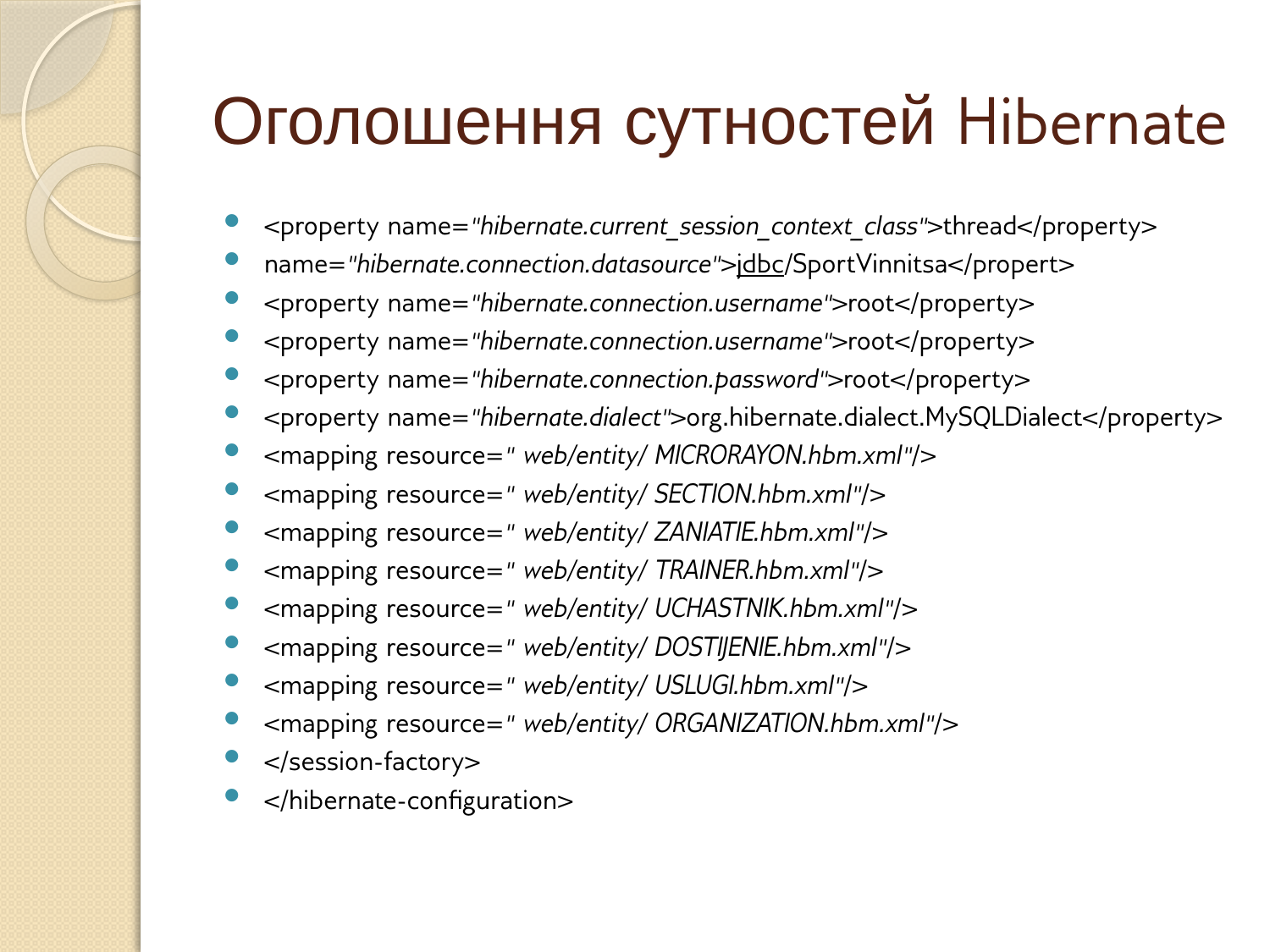

# Оголошення сутностей Hibernate
<property name="hibernate.current_session_context_class">thread</property>
name="hibernate.connection.datasource">jdbc/SportVinnitsa</propert>
<property name="hibernate.connection.username">root</property>
<property name="hibernate.connection.username">root</property>
<property name="hibernate.connection.password">root</property>
<property name="hibernate.dialect">org.hibernate.dialect.MySQLDialect</property>
<mapping resource=" web/entity/ MICRORAYON.hbm.xml"/>
<mapping resource=" web/entity/ SECTION.hbm.xml"/>
<mapping resource=" web/entity/ ZANIATIE.hbm.xml"/>
<mapping resource=" web/entity/ TRAINER.hbm.xml"/>
<mapping resource=" web/entity/ UCHASTNIK.hbm.xml"/>
<mapping resource=" web/entity/ DOSTIJENIE.hbm.xml"/>
<mapping resource=" web/entity/ USLUGI.hbm.xml"/>
<mapping resource=" web/entity/ ORGANIZATION.hbm.xml"/>
</session-factory>
</hibernate-configuration>